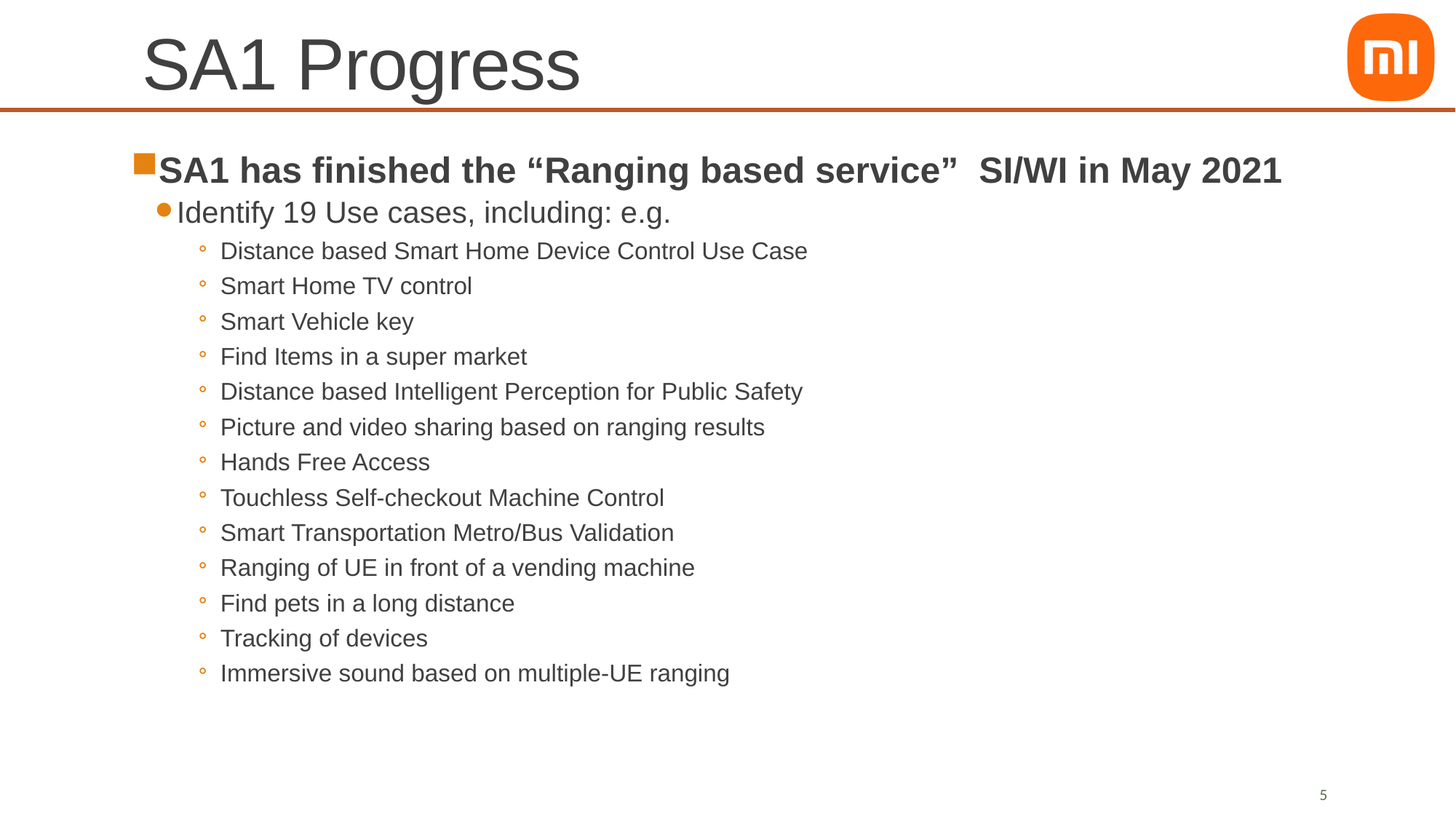

# SA1 Progress
SA1 has finished the “Ranging based service”  SI/WI in May 2021
Identify 19 Use cases, including: e.g.
Distance based Smart Home Device Control Use Case
Smart Home TV control
Smart Vehicle key
Find Items in a super market
Distance based Intelligent Perception for Public Safety
Picture and video sharing based on ranging results
Hands Free Access
Touchless Self-checkout Machine Control
Smart Transportation Metro/Bus Validation
Ranging of UE in front of a vending machine
Find pets in a long distance
Tracking of devices
Immersive sound based on multiple-UE ranging